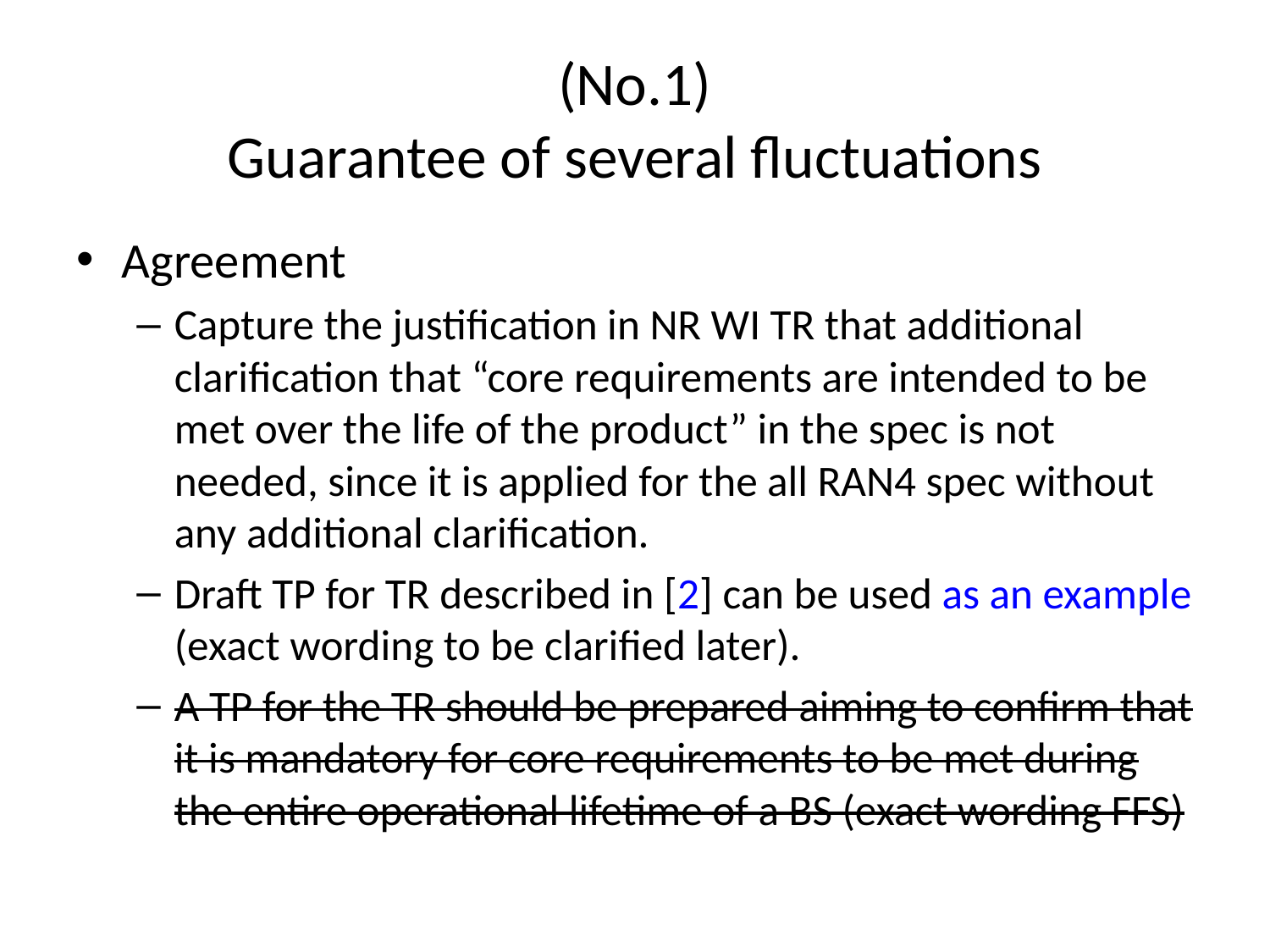

# (No.1) Guarantee of several fluctuations
Agreement
Capture the justification in NR WI TR that additional clarification that “core requirements are intended to be met over the life of the product” in the spec is not needed, since it is applied for the all RAN4 spec without any additional clarification.
Draft TP for TR described in [2] can be used as an example (exact wording to be clarified later).
A TP for the TR should be prepared aiming to confirm that it is mandatory for core requirements to be met during the entire operational lifetime of a BS (exact wording FFS)